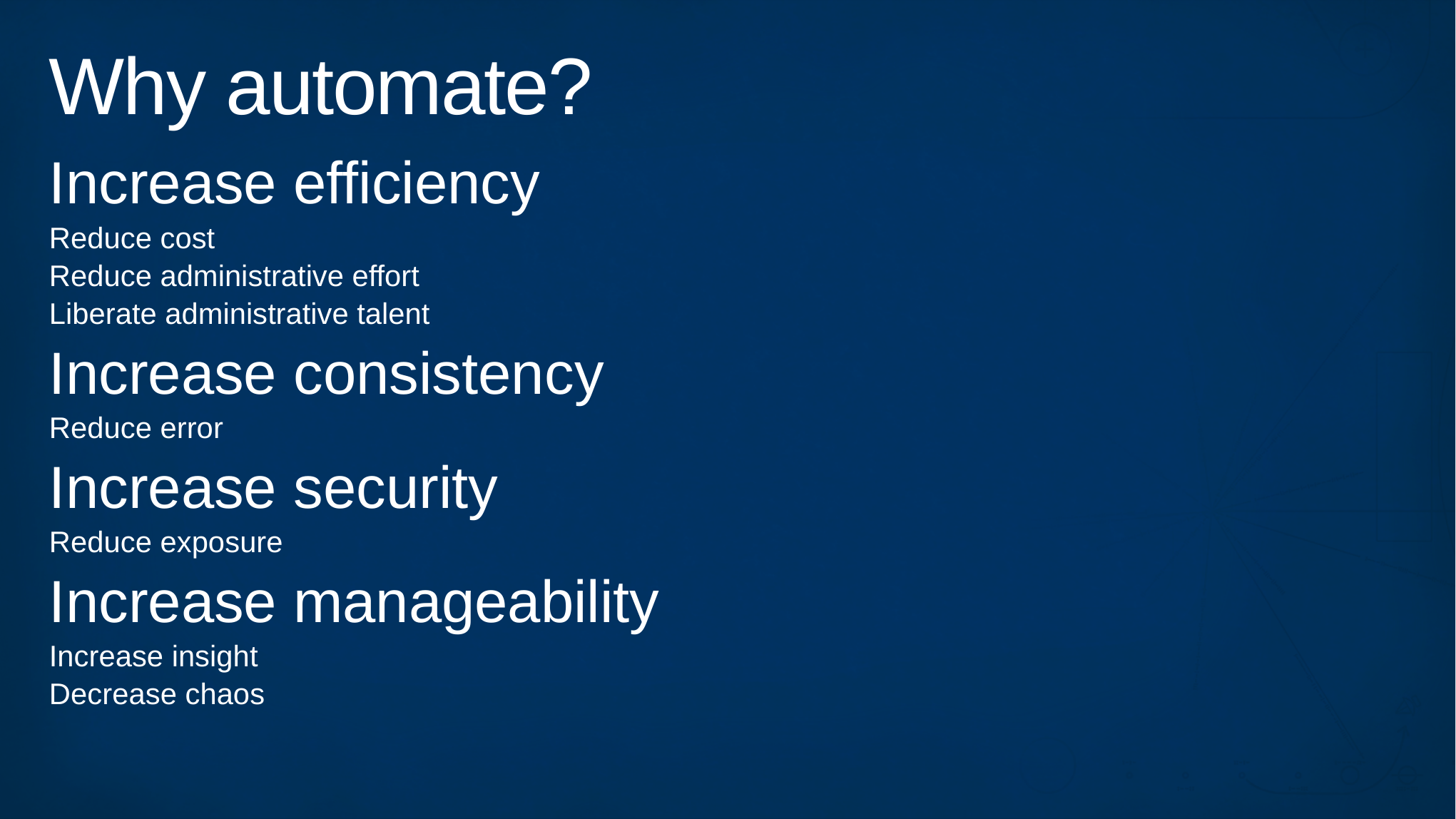

# Why automate?
Increase efficiency
Reduce cost
Reduce administrative effort
Liberate administrative talent
Increase consistency
Reduce error
Increase security
Reduce exposure
Increase manageability
Increase insight
Decrease chaos